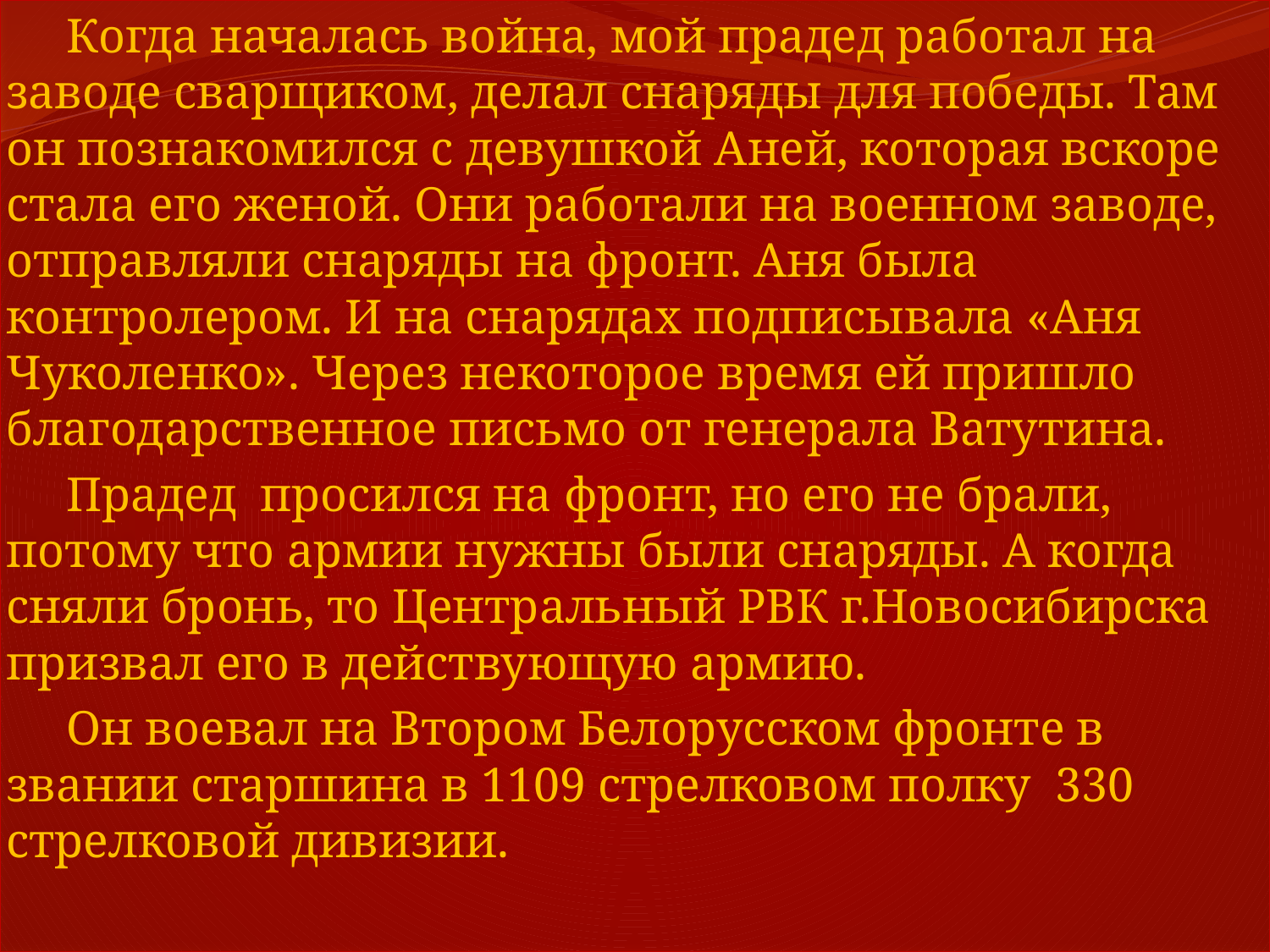

Когда началась война, мой прадед работал на заводе сварщиком, делал снаряды для победы. Там он познакомился с девушкой Аней, которая вскоре стала его женой. Они работали на военном заводе, отправляли снаряды на фронт. Аня была контролером. И на снарядах подписывала «Аня Чуколенко». Через некоторое время ей пришло благодарственное письмо от генерала Ватутина.
Прадед  просился на фронт, но его не брали, потому что армии нужны были снаряды. А когда сняли бронь, то Центральный РВК г.Новосибирска призвал его в действующую армию.
Он воевал на Втором Белорусском фронте в звании старшина в 1109 стрелковом полку  330 стрелковой дивизии.
#